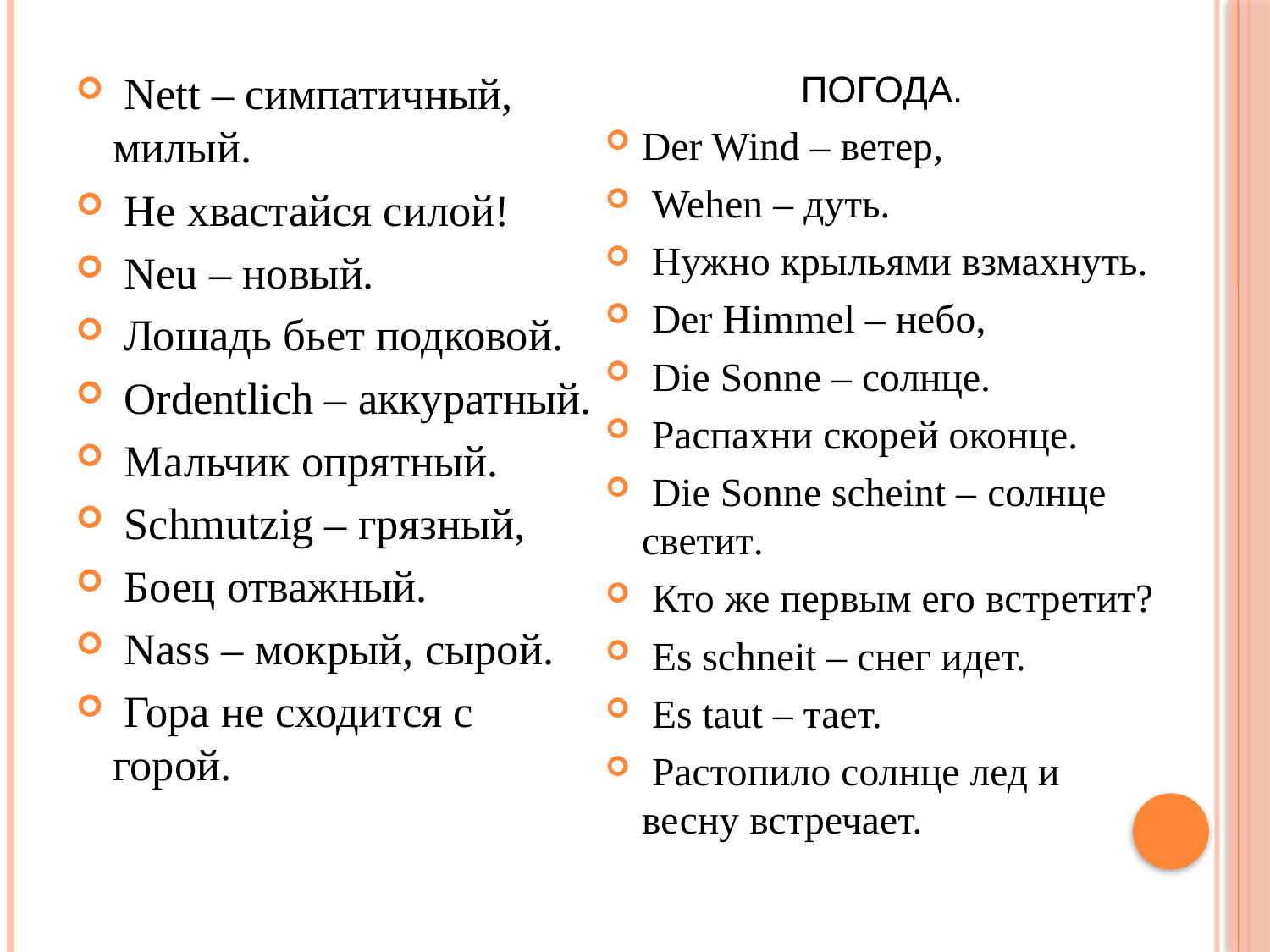

Nett – симпатичный, милый.
 Не хвастайся силой!
 Neu – новый.
 Лошадь бьет подковой.
 Ordentlich – аккуратный.
 Мальчик опрятный.
 Schmutzig – грязный,
 Боец отважный.
 Nass – мокрый, сырой.
 Гора не сходится с горой.

 ПОГОДА.
Der Wind – ветер,
 Wehen – дуть.
 Нужно крыльями взмахнуть.
 Der Himmel – небо,
 Die Sonne – солнце.
 Распахни скорей оконце.
 Die Sonne scheint – солнце светит.
 Кто же первым его встретит?
 Es schneit – снег идет.
 Es taut – тает.
 Растопило солнце лед и весну встречает.